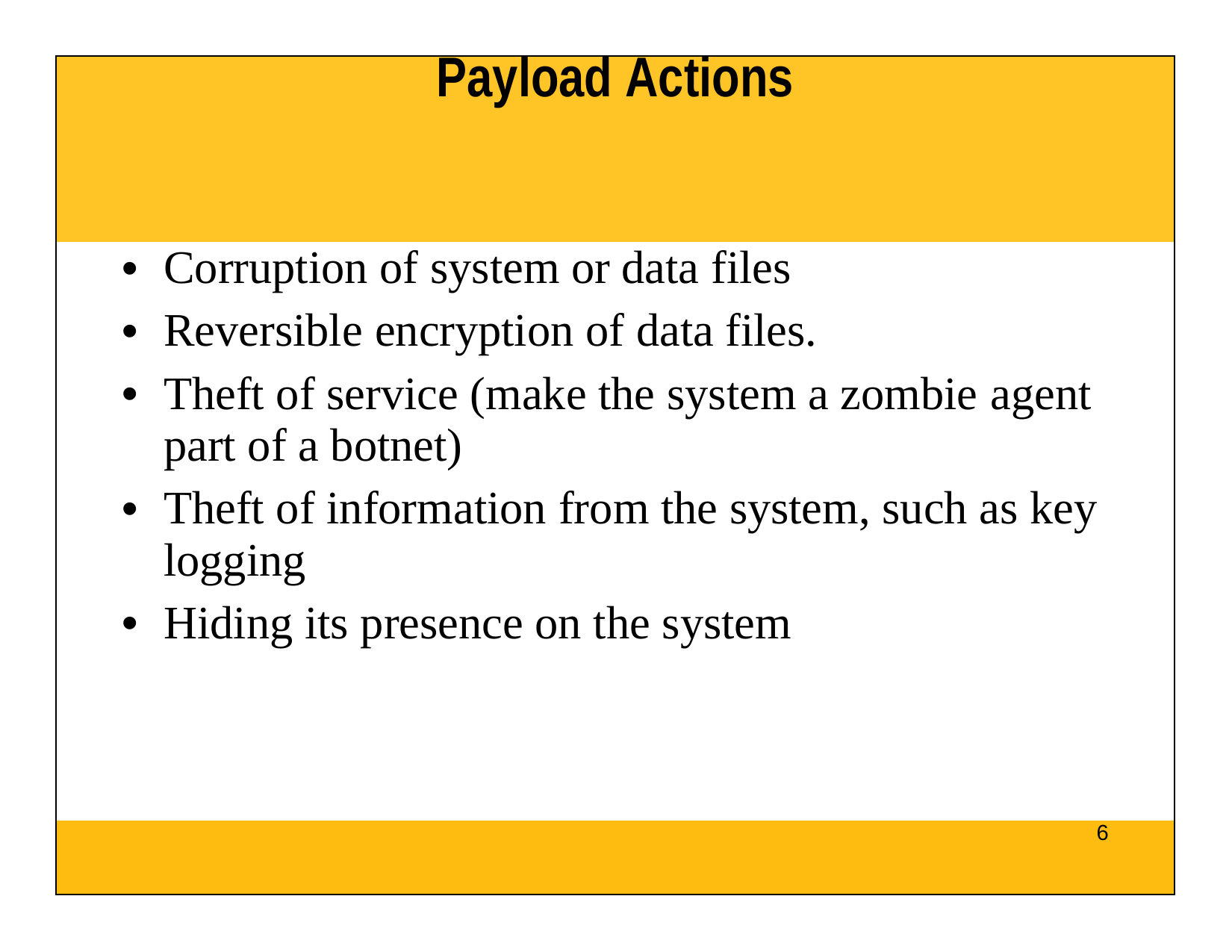

| Payload Actions |
| --- |
| Corruption of system or data files Reversible encryption of data files. Theft of service (make the system a zombie agent part of a botnet) Theft of information from the system, such as key logging Hiding its presence on the system |
| 6 |